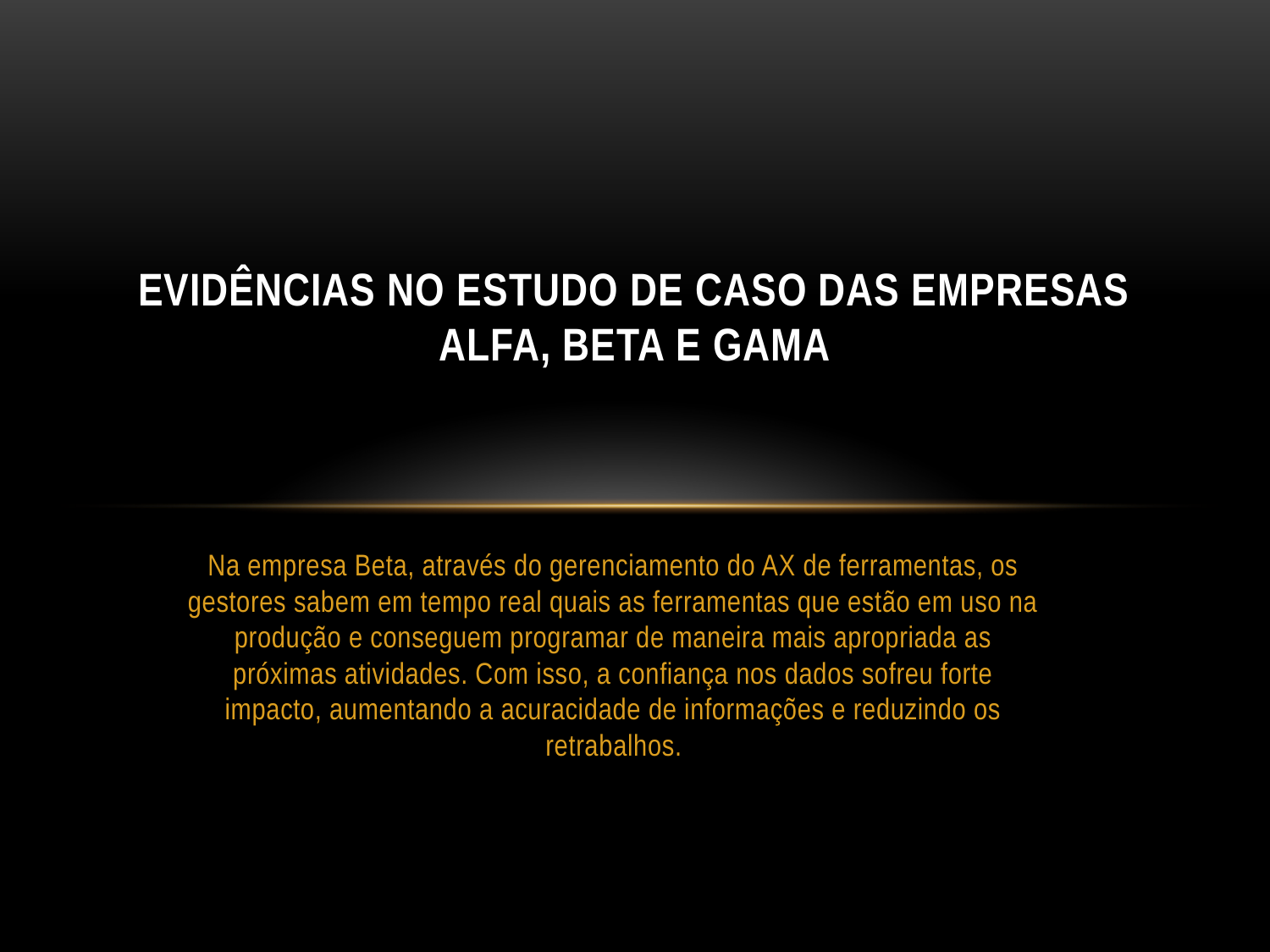

# Evidências no estudo de caso das empresas Alfa, Beta e gama
Na empresa Beta, através do gerenciamento do AX de ferramentas, os gestores sabem em tempo real quais as ferramentas que estão em uso na produção e conseguem programar de maneira mais apropriada as próximas atividades. Com isso, a confiança nos dados sofreu forte impacto, aumentando a acuracidade de informações e reduzindo os retrabalhos.